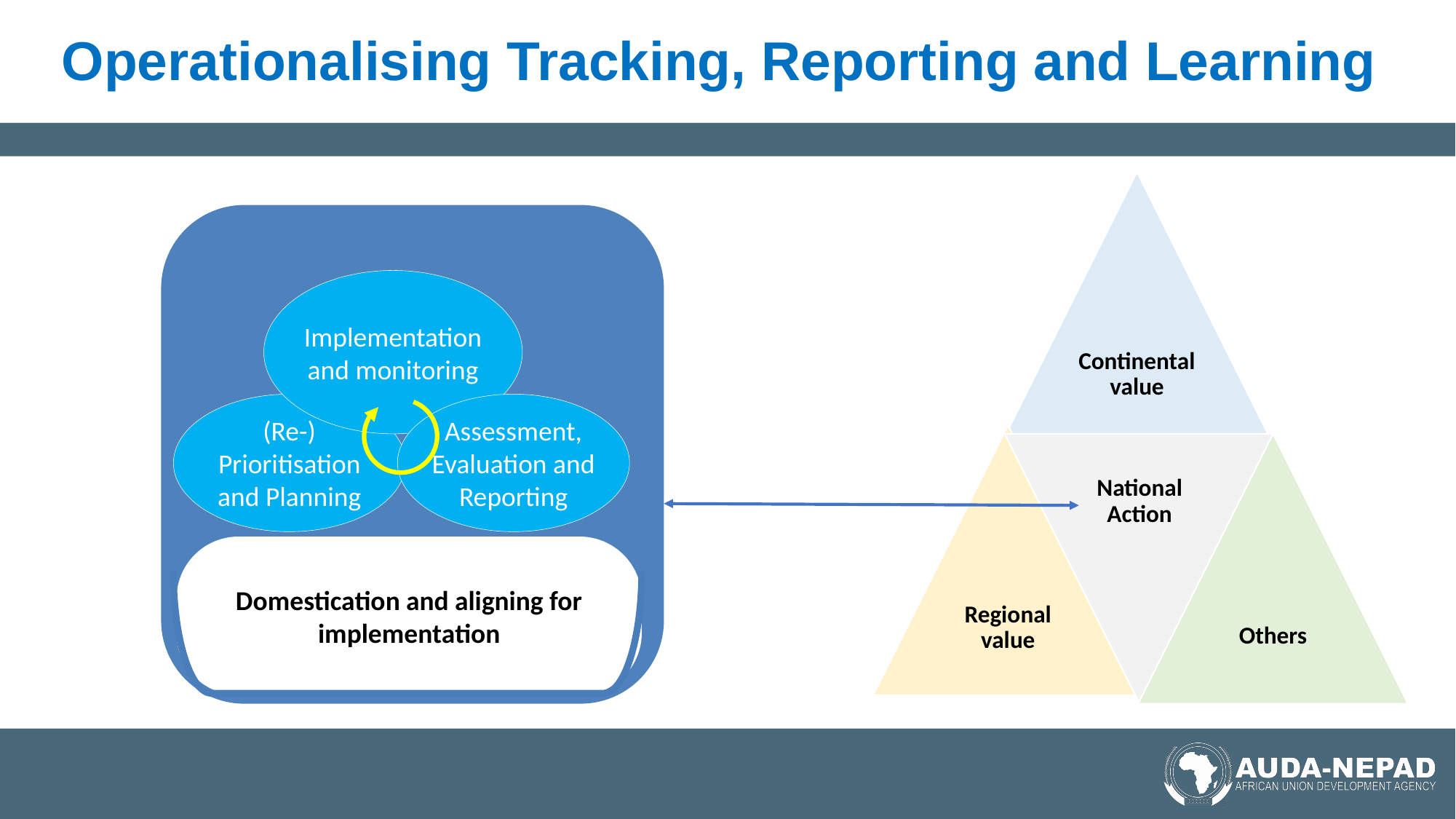

# Operationalising Tracking, Reporting and Learning
Continental value
Regional value
National Action
Others

Implementation and monitoring
(Re-) Prioritisation and Planning
Assessment, Evaluation and Reporting

Domestication and aligning for implementation